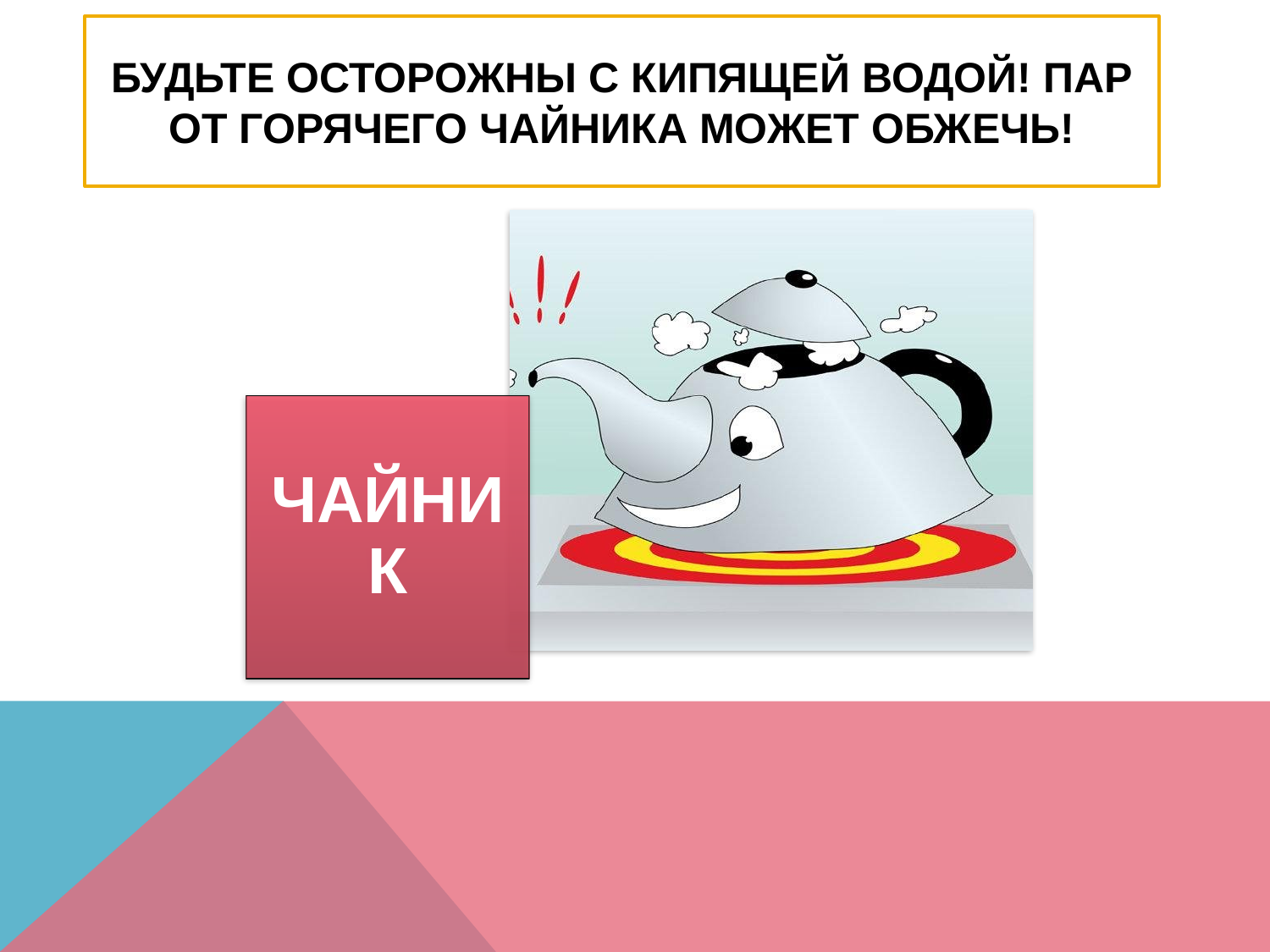

# Будьте осторожны с кипящей водой! Пар от горячего чайника может обжечь!
ЧАЙНИК